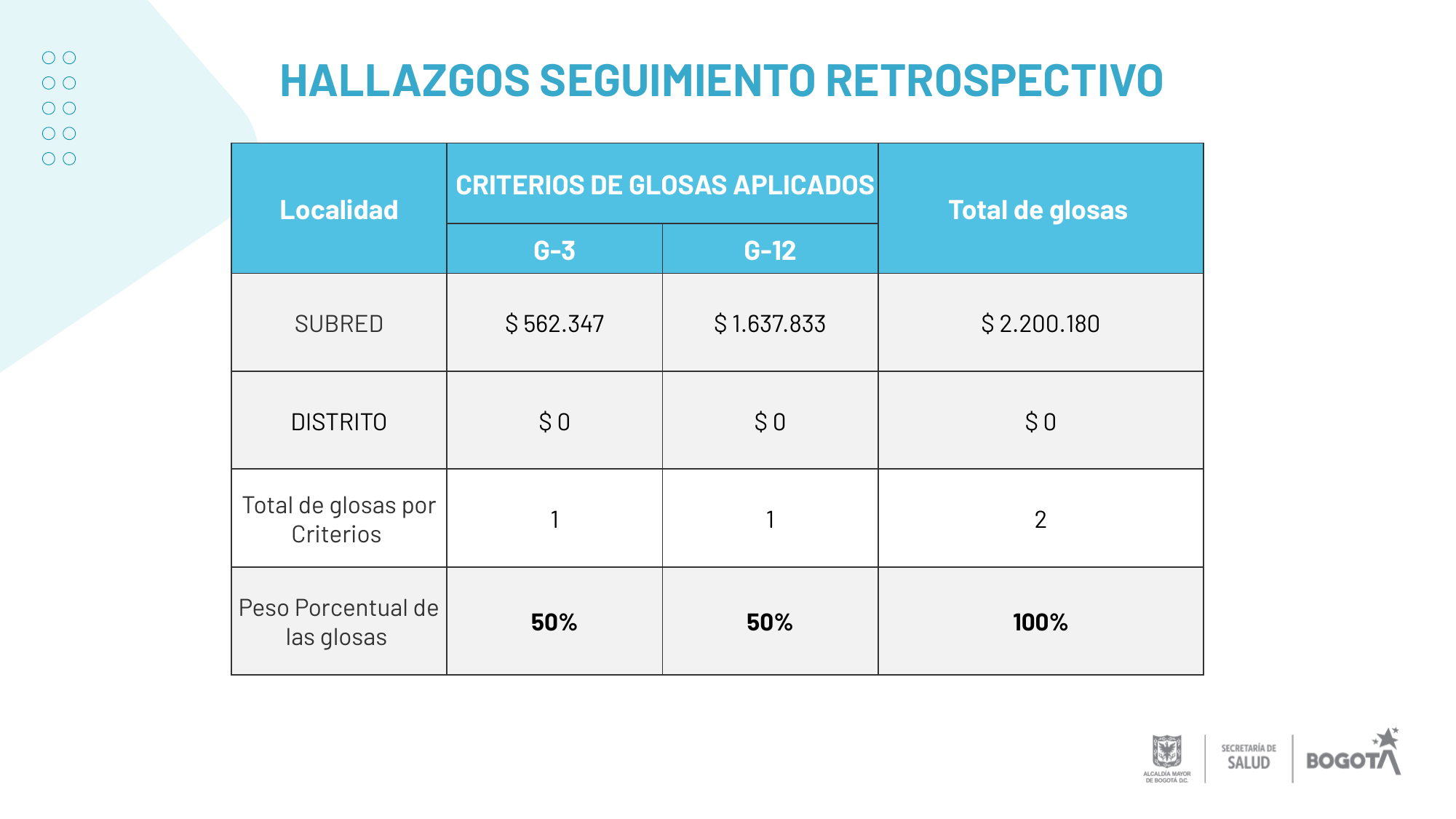

# HALLAZGOS SEGUIMIENTO RETROSPECTIVO
| Localidad | CRITERIOS DE GLOSAS APLICADOS |  | Total de glosas |
| --- | --- | --- | --- |
|  | G-3 | G-12 |  |
| SUBRED | $ 562.347 | $ 1.637.833 | $ 2.200.180 |
| DISTRITO | $ 0 | $ 0 | $ 0 |
| Total de glosas por Criterios | 1 | 1 | 2 |
| Peso Porcentual de las glosas | 50% | 50% | 100% |